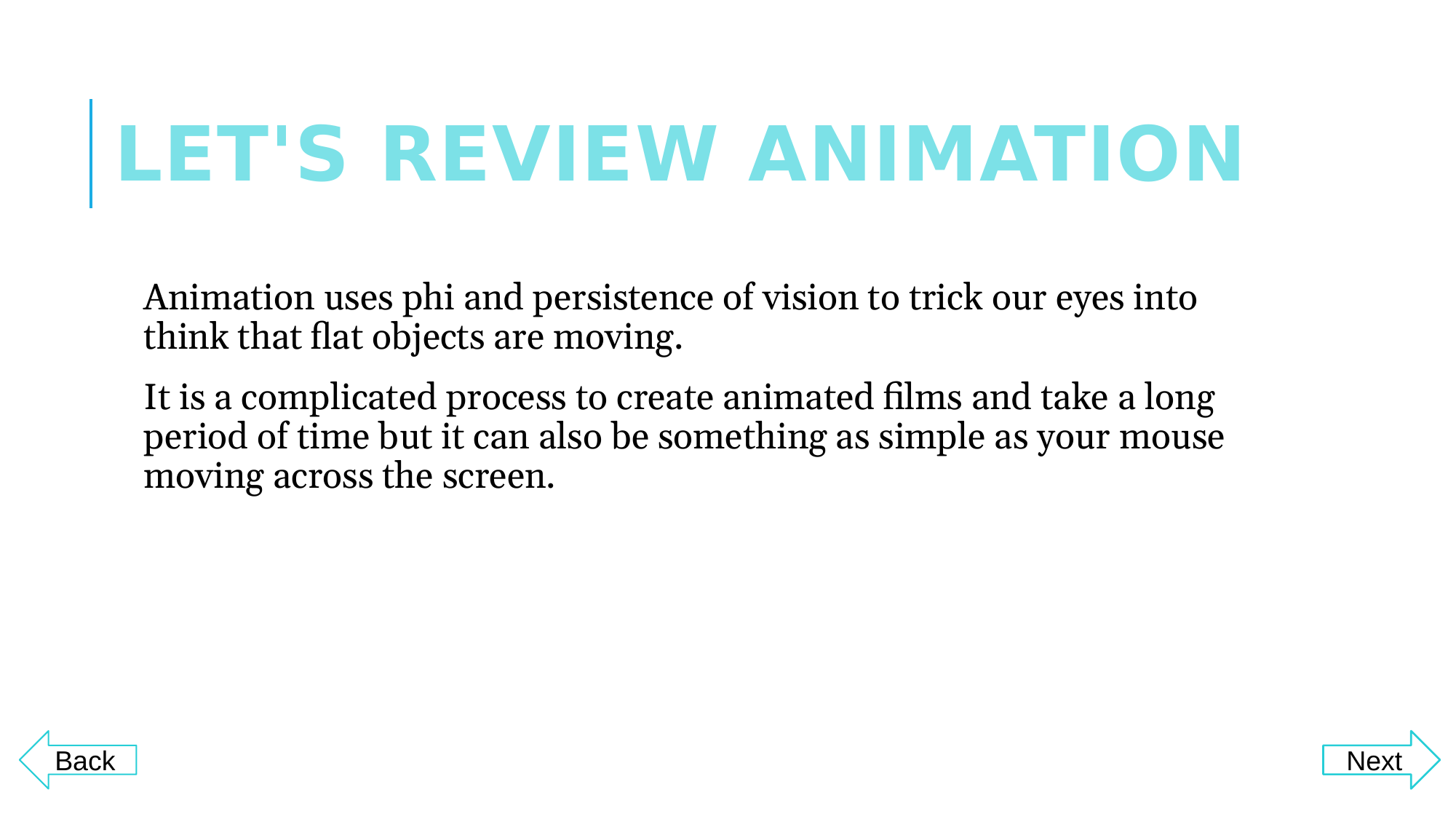

# LET'S REVIEW Animation
Animation uses phi and persistence of vision to trick our eyes into think that flat objects are moving.
It is a complicated process to create animated films and take a long period of time but it can also be something as simple as your mouse moving across the screen.

Next
Back